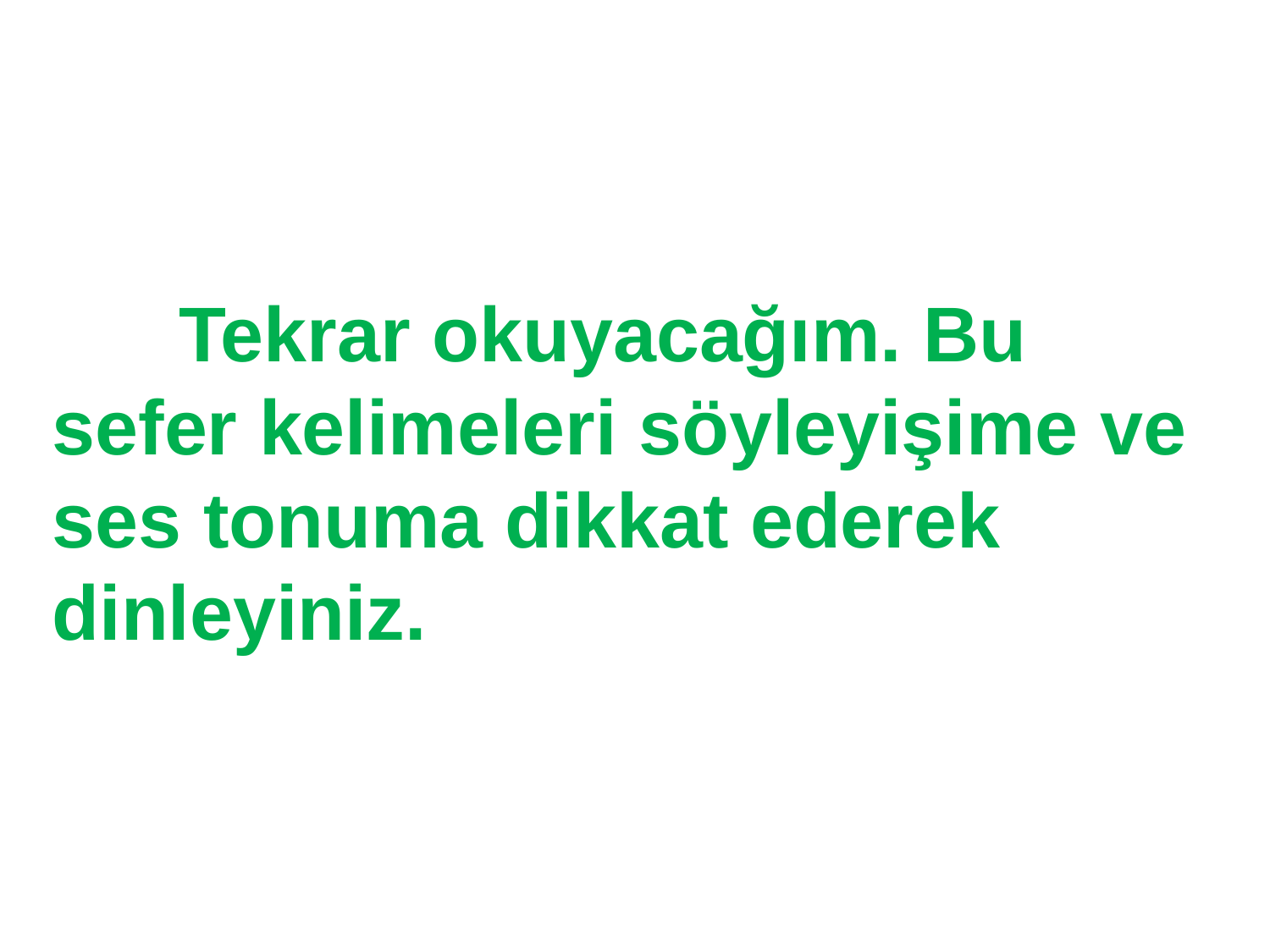

Tekrar okuyacağım. Bu sefer kelimeleri söyleyişime ve ses tonuma dikkat ederek dinleyiniz.